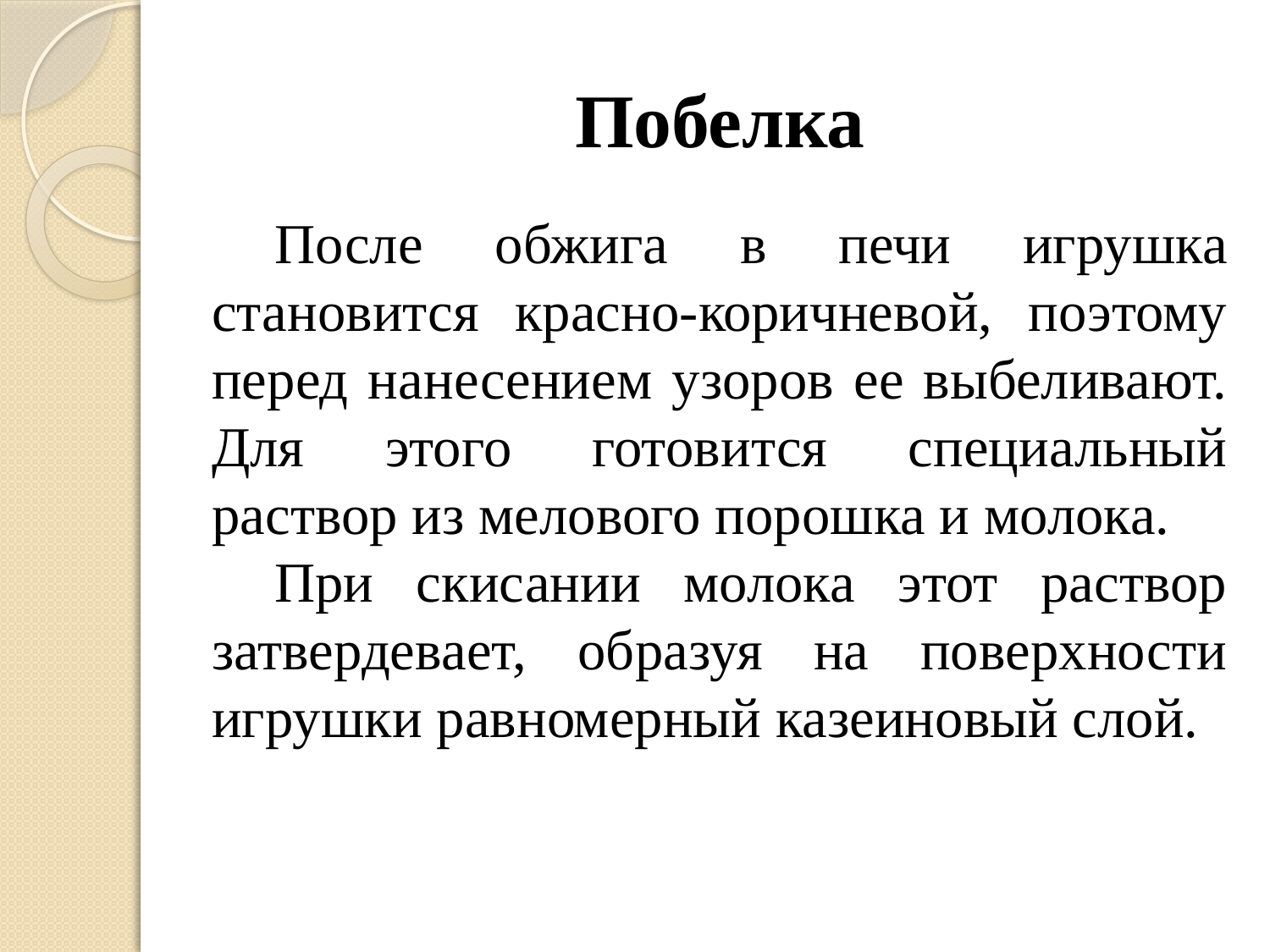

# Побелка
После обжига в печи игрушка становится красно-коричневой, поэтому перед нанесением узоров ее выбеливают. Для этого готовится специальный раствор из мелового порошка и молока.
При скисании молока этот раствор затвердевает, образуя на поверхности игрушки равномерный казеиновый слой.